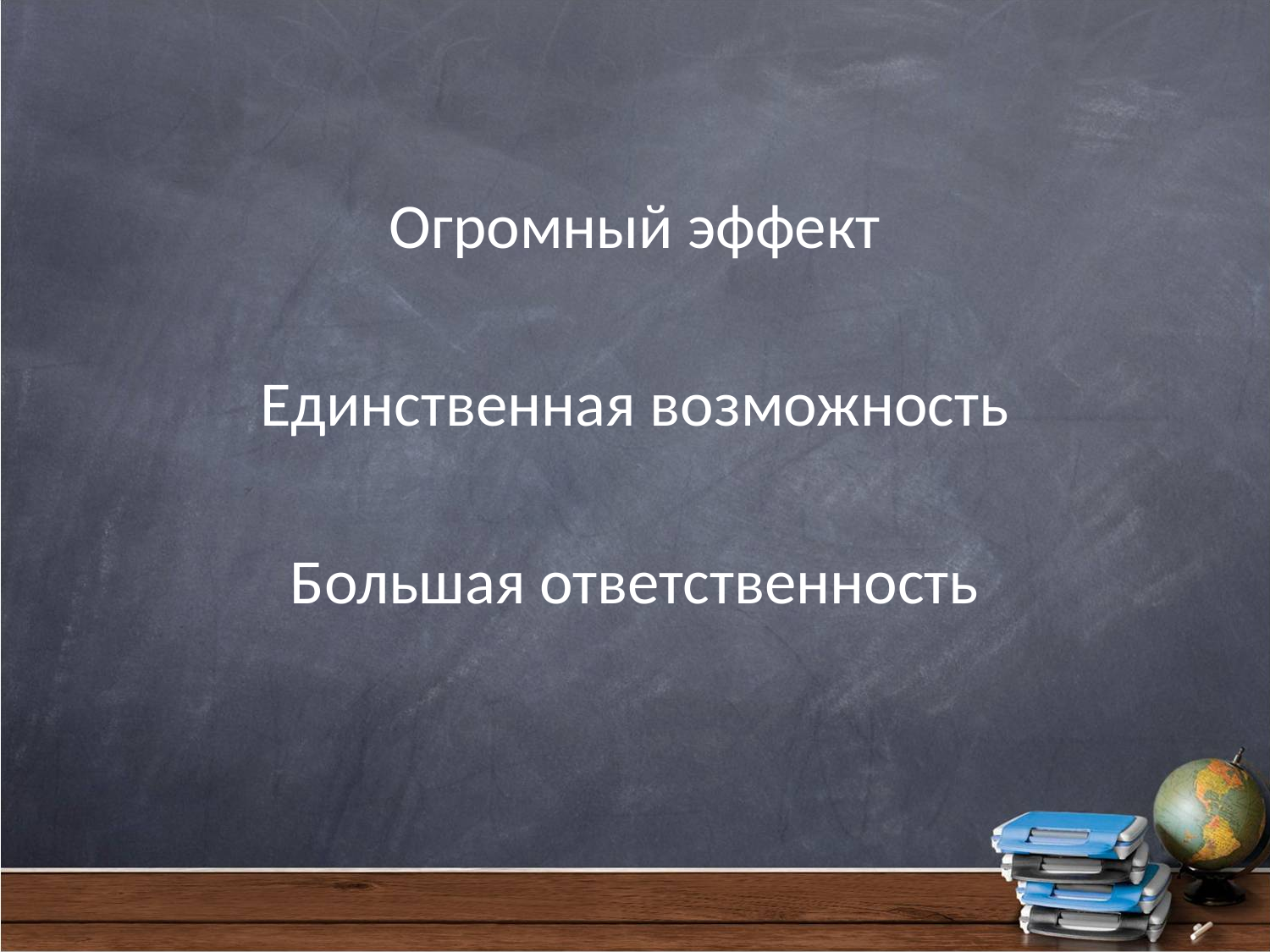

#
Огромный эффект

Единственная возможность

Большая ответственность